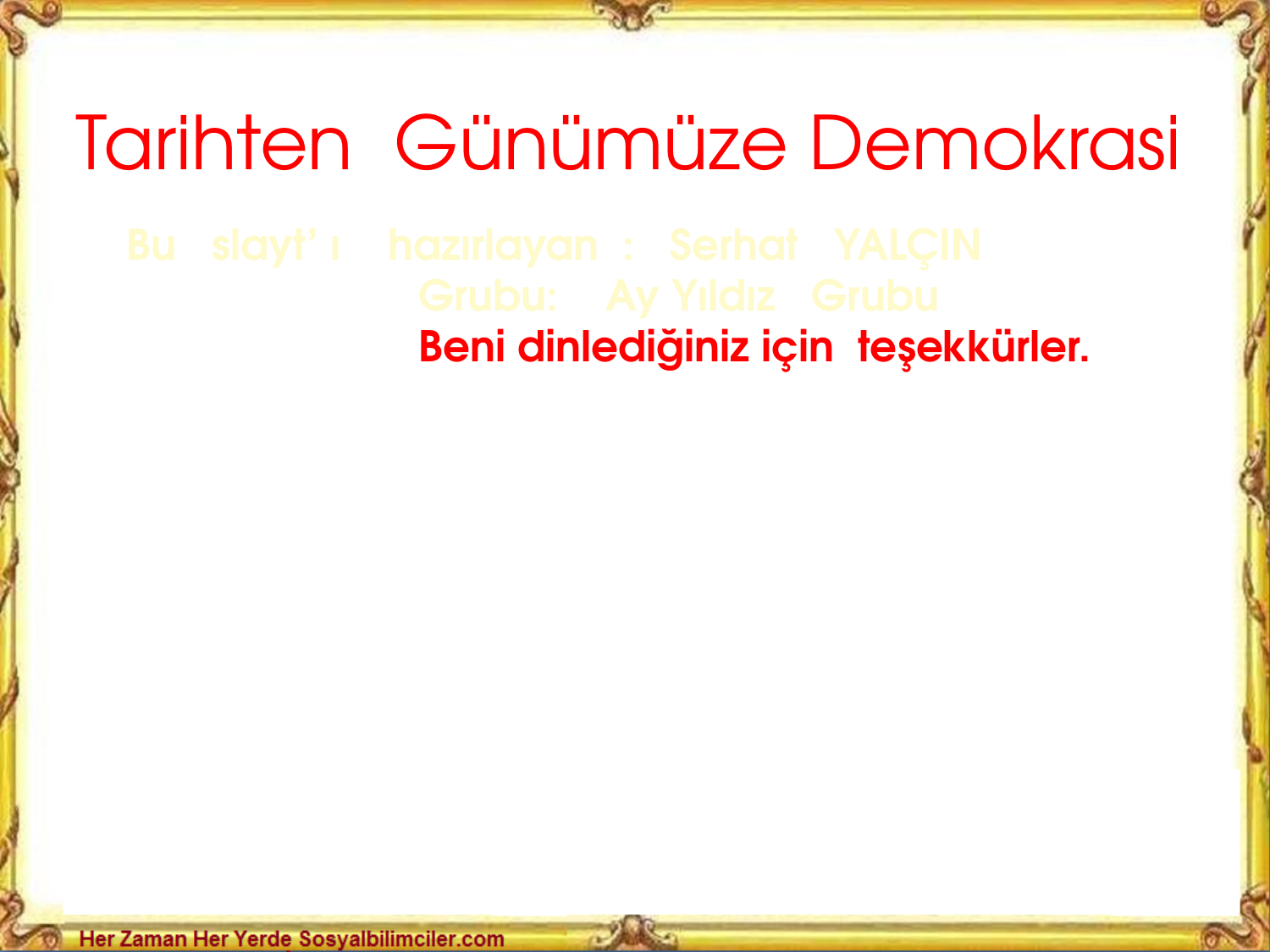

# Tarihten  Günümüze Demokrasi
Bu   slayt’ ı    hazırlayan  :   Serhat   YALÇIN		 		Grubu:    Ay Yıldız   Grubu				Beni dinlediğiniz için  teşekkürler.